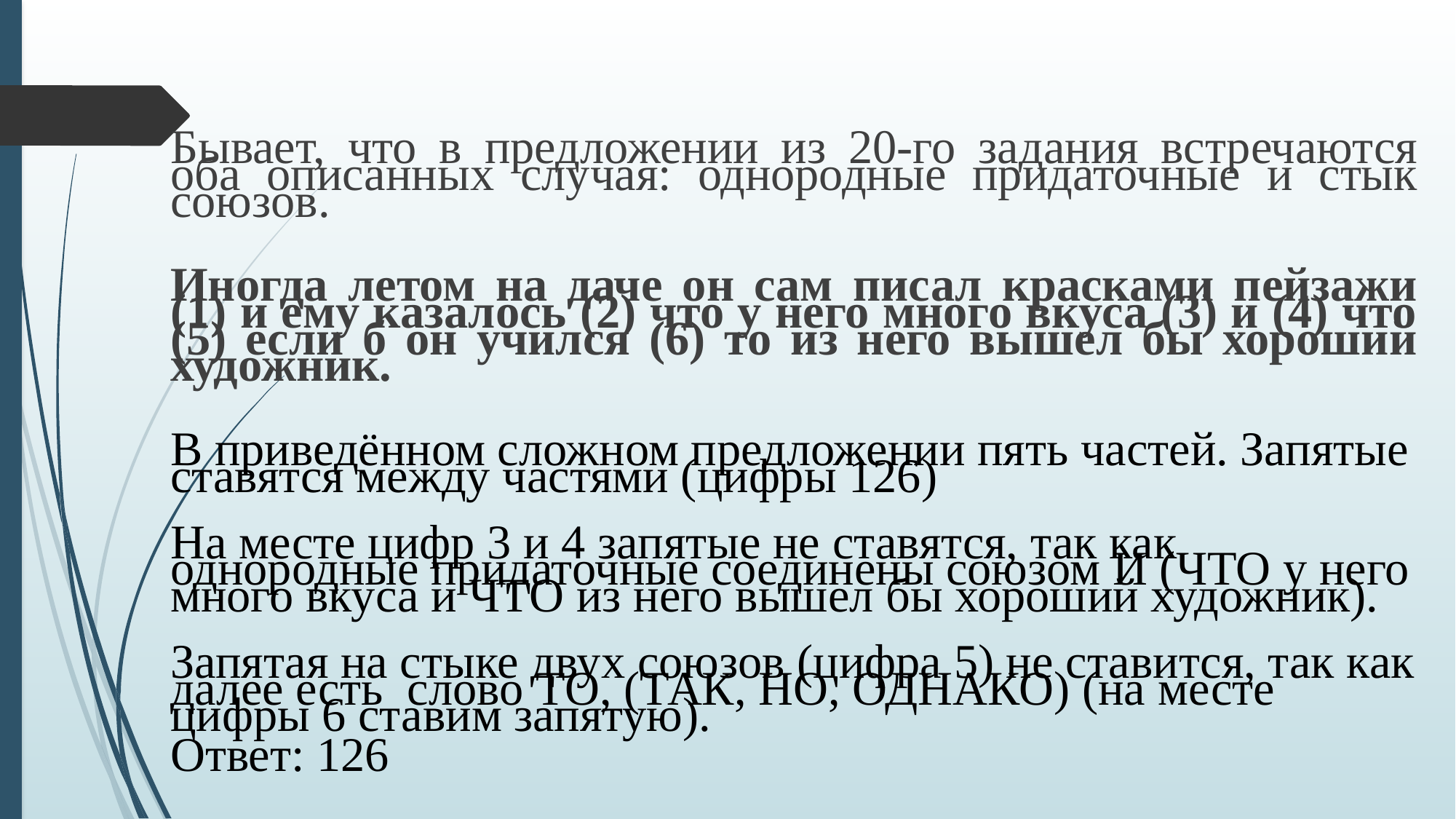

Бывает, что в предложении из 20-го задания встречаются оба описанных случая: однородные придаточные и стык союзов.

Иногда летом на даче он сам писал красками пейзажи (1) и ему казалось (2) что у него много вкуса (3) и (4) что (5) если б он учился (6) то из него вышел бы хороший художник.

В приведённом сложном предложении пять частей. Запятые ставятся между частями (цифры 126)
На месте цифр 3 и 4 запятые не ставятся, так как однородные придаточные соединены союзом И (ЧТО у него много вкуса и ЧТО из него вышел бы хороший художник).
Запятая на стыке двух союзов (цифра 5) не ставится, так как далее есть  слово ТО, (ТАК, НО, ОДНАКО) (на месте цифры 6 ставим запятую).
Ответ: 126